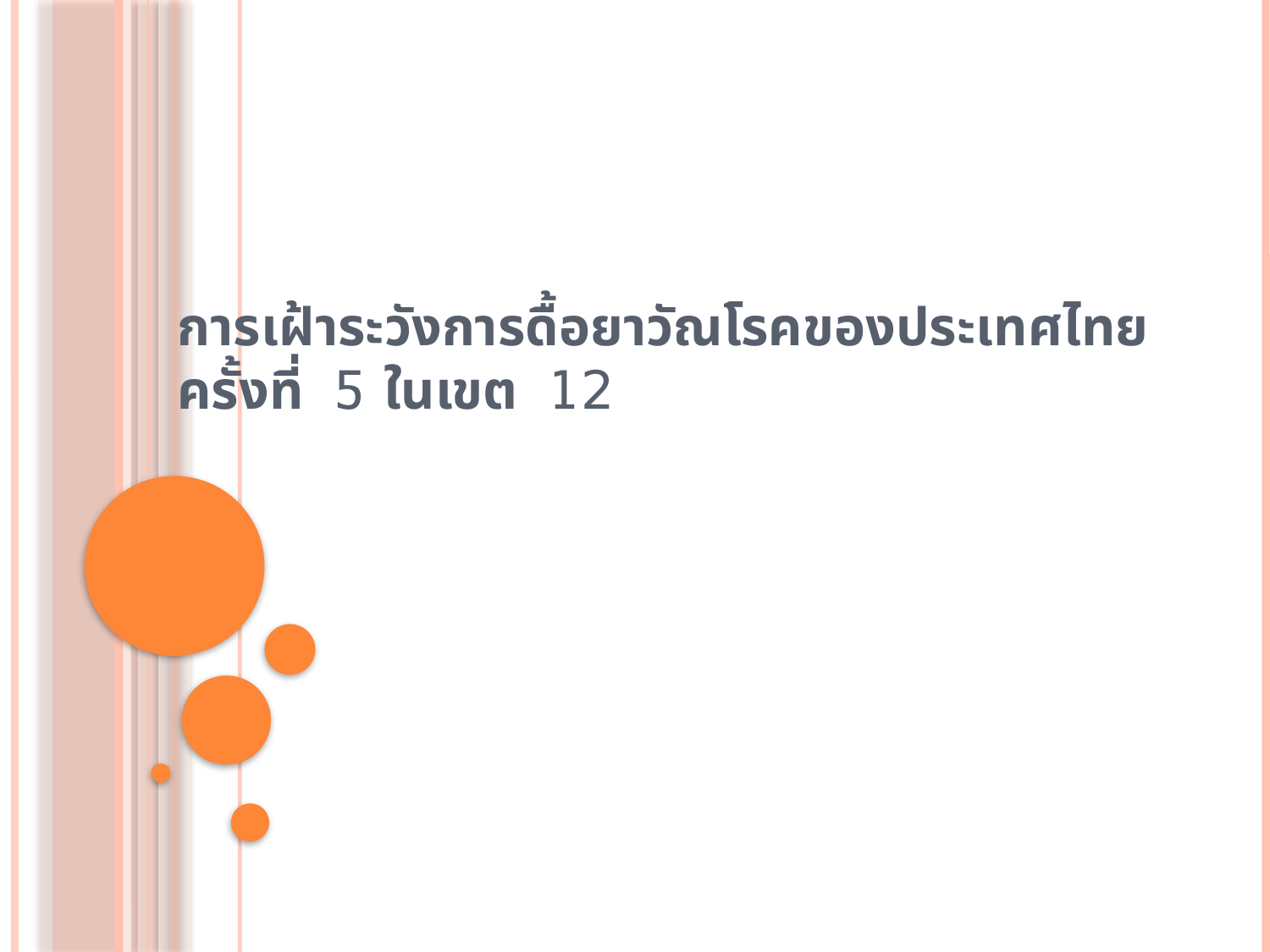

# การเฝ้าระวังการดื้อยาวัณโรคของประเทศไทย ครั้งที่  5 ในเขต  12